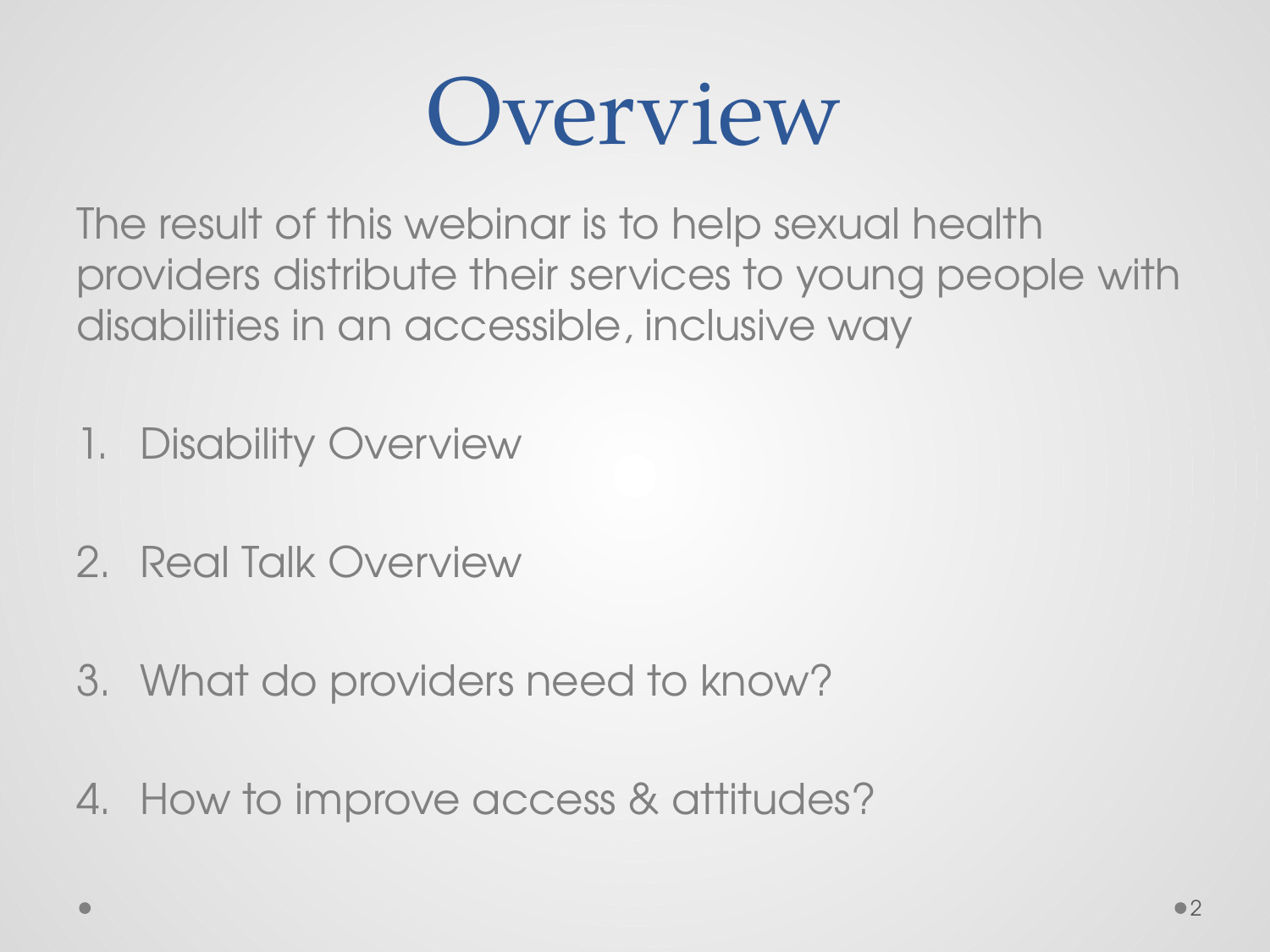

# Overview
The result of this webinar is to help sexual health providers distribute their services to young people with disabilities in an accessible, inclusive way

Disability Overview

Real Talk Overview

What do providers need to know?

How to improve access & attitudes?

2